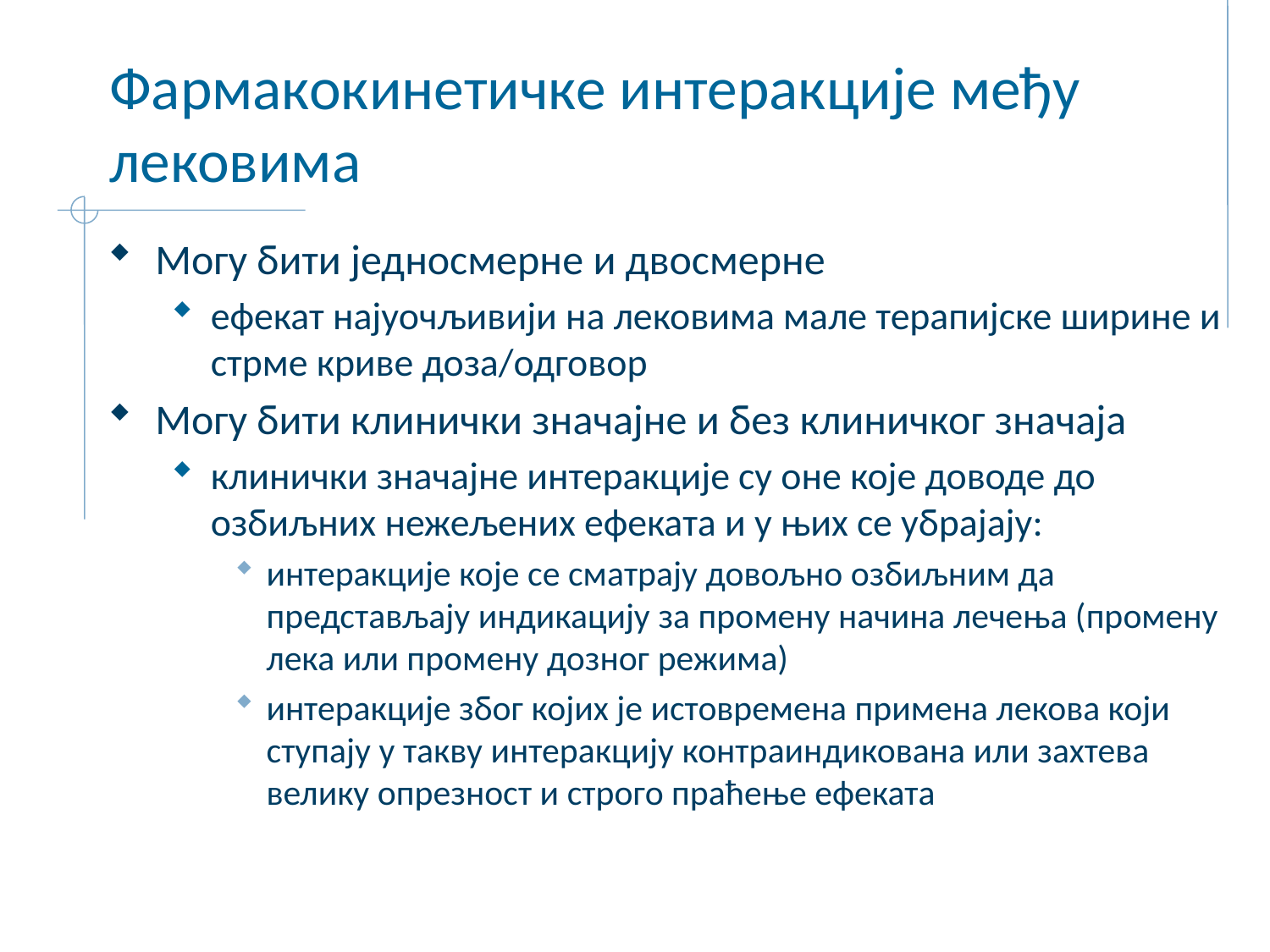

# Фармакокинетичке интеракције међу лековима
Могу бити једносмерне и двосмерне
ефекат најуочљивији на лековима мале терапијске ширине и стрме криве доза/одговор
Могу бити клинички значајне и без клиничког значаја
клинички значајне интеракције су оне које доводе до озбиљних нежељених ефеката и у њих се убрајају:
интеракције које се сматрају довољно озбиљним да представљају индикацију за промену начина лечења (промену лека или промену дозног режима)
интеракције због којих је истовремена примена лекова који ступају у такву интеракцију контраиндикована или захтева велику опрезност и строго праћење ефеката